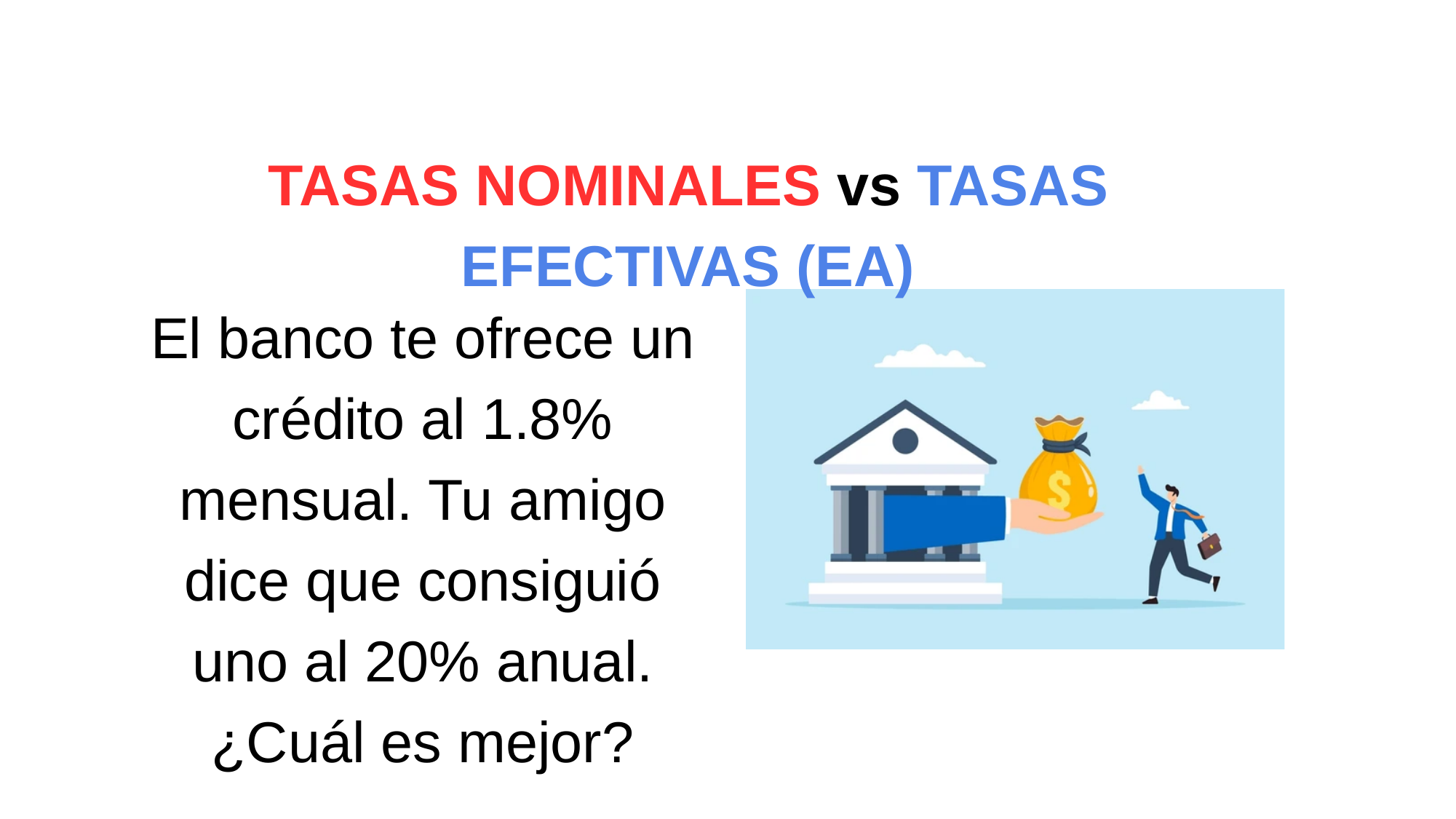

TASAS NOMINALES vs TASAS EFECTIVAS (EA)

El banco te ofrece un crédito al 1.8% mensual. Tu amigo dice que consiguió uno al 20% anual. ¿Cuál es mejor?